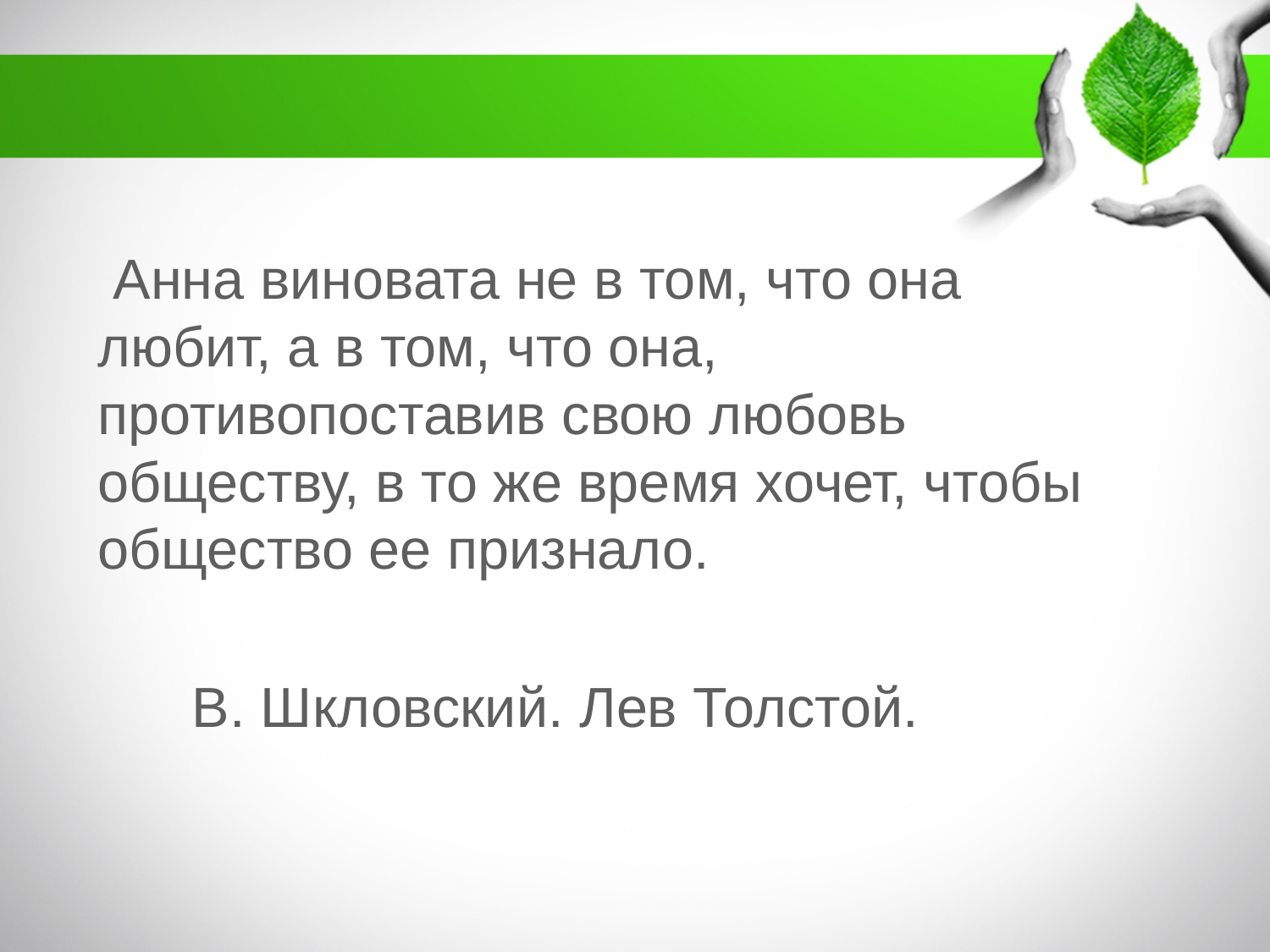

Анна виновата не в том, что она любит, а в том, что она, противопоставив свою любовь обществу, в то же время хочет, чтобы общество ее признало.

      В. Шкловский. Лев Толстой.